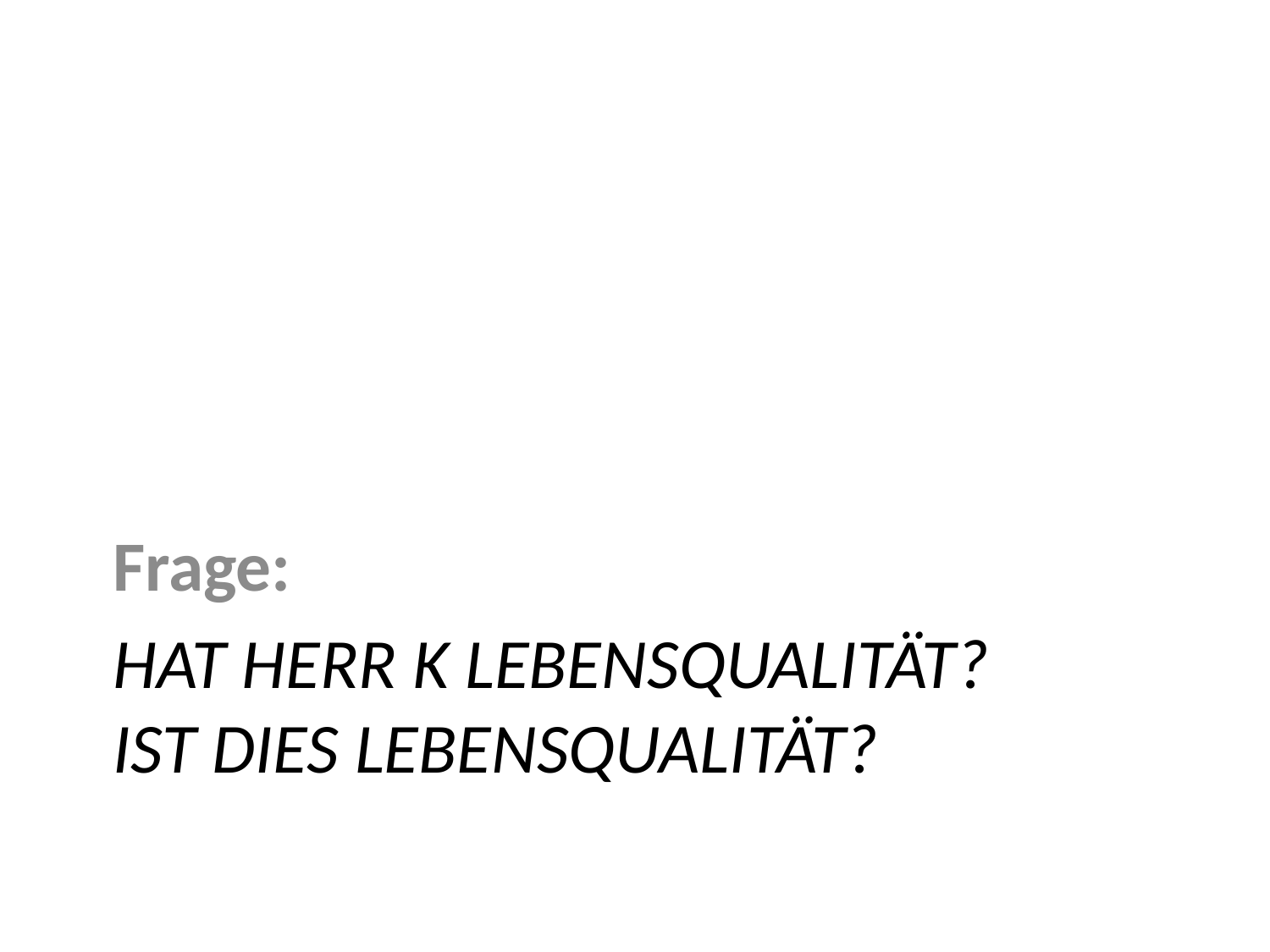

Frage:
# Hat Herr K Lebensqualität? Ist dies Lebensqualität?